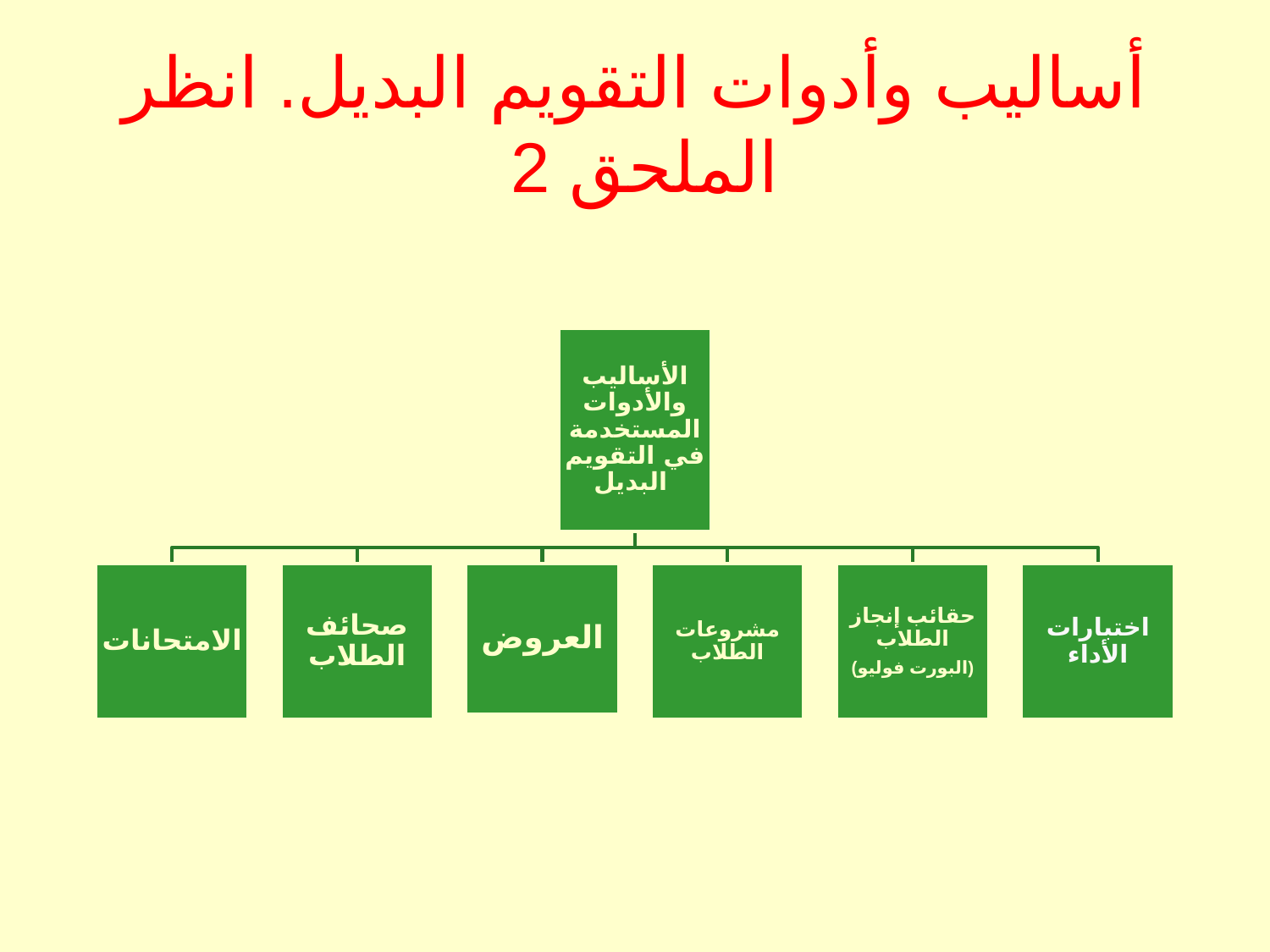

# أساليب وأدوات التقويم البديل. انظر الملحق 2
الأساليب والأدوات المستخدمة في التقويم البديل
الامتحانات
صحائف الطلاب
العروض
مشروعات الطلاب
حقائب إنجاز الطلاب
(البورت فوليو)
اختبارات الأداء